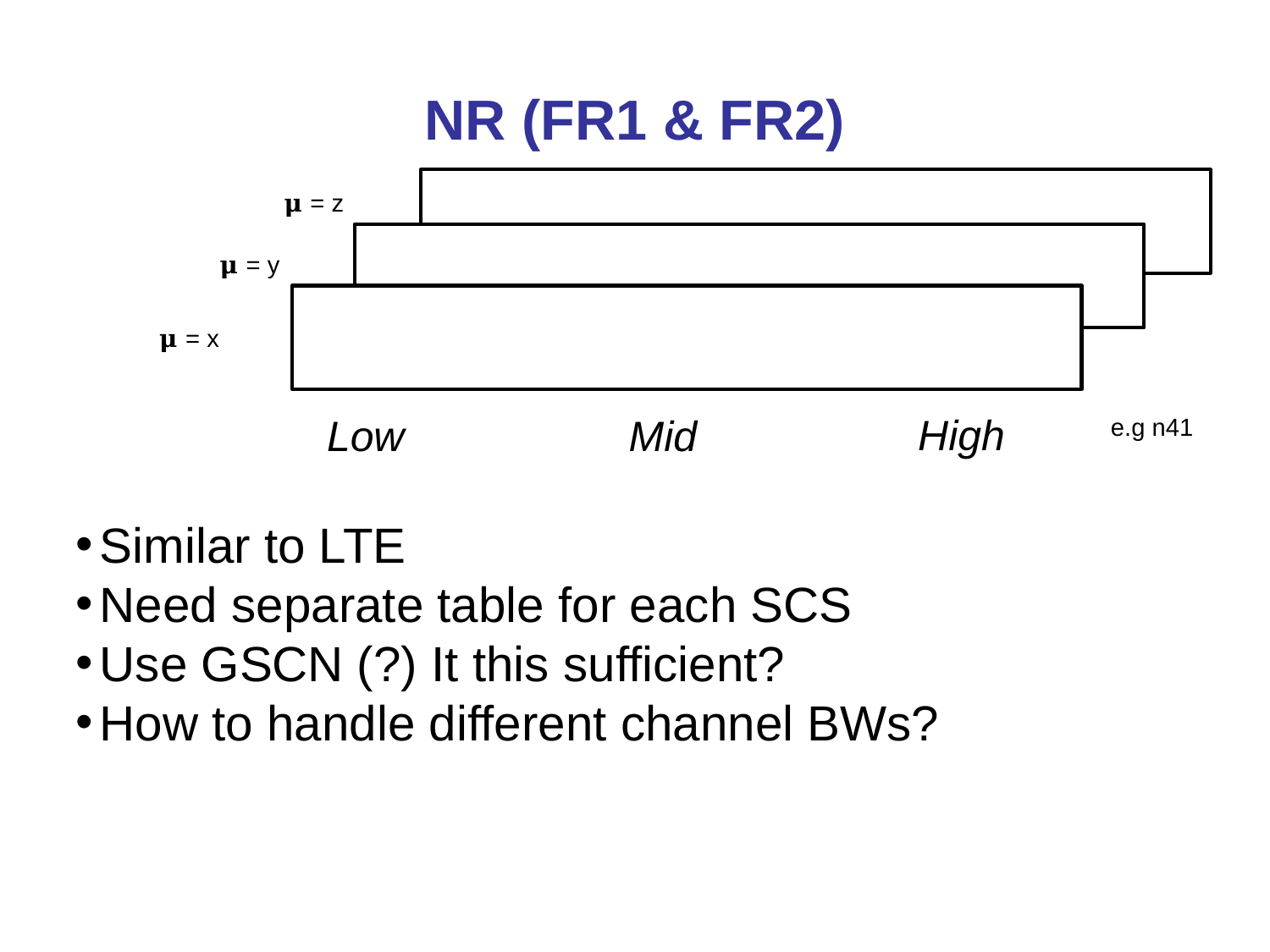

# NR (FR1 & FR2)

Similar to LTE
Need separate table for each SCS
Use GSCN (?) It this sufficient?
How to handle different channel BWs?
R4-1802403_Implementation of endorsed CR to 38.101-1_v5.doc
R4-1802404_ Implementation of endorsed CR on to 38.101-2 v2.doc
R4-1802405_Implementation of endorsed CR on to 38.101-3.doc
𝛍 = z
R4-1802403_Implementation of endorsed CR to 38.101-1_v5.doc
R4-1802404_ Implementation of endorsed CR on to 38.101-2 v2.doc
R4-1802405_Implementation of endorsed CR on to 38.101-3.doc
𝛍 = y
R4-1802403_Implementation of endorsed CR to 38.101-1_v5.doc
R4-1802404_ Implementation of endorsed CR on to 38.101-2 v2.doc
R4-1802405_Implementation of endorsed CR on to 38.101-3.doc
𝛍 = x
High
Low
Mid
e.g n41